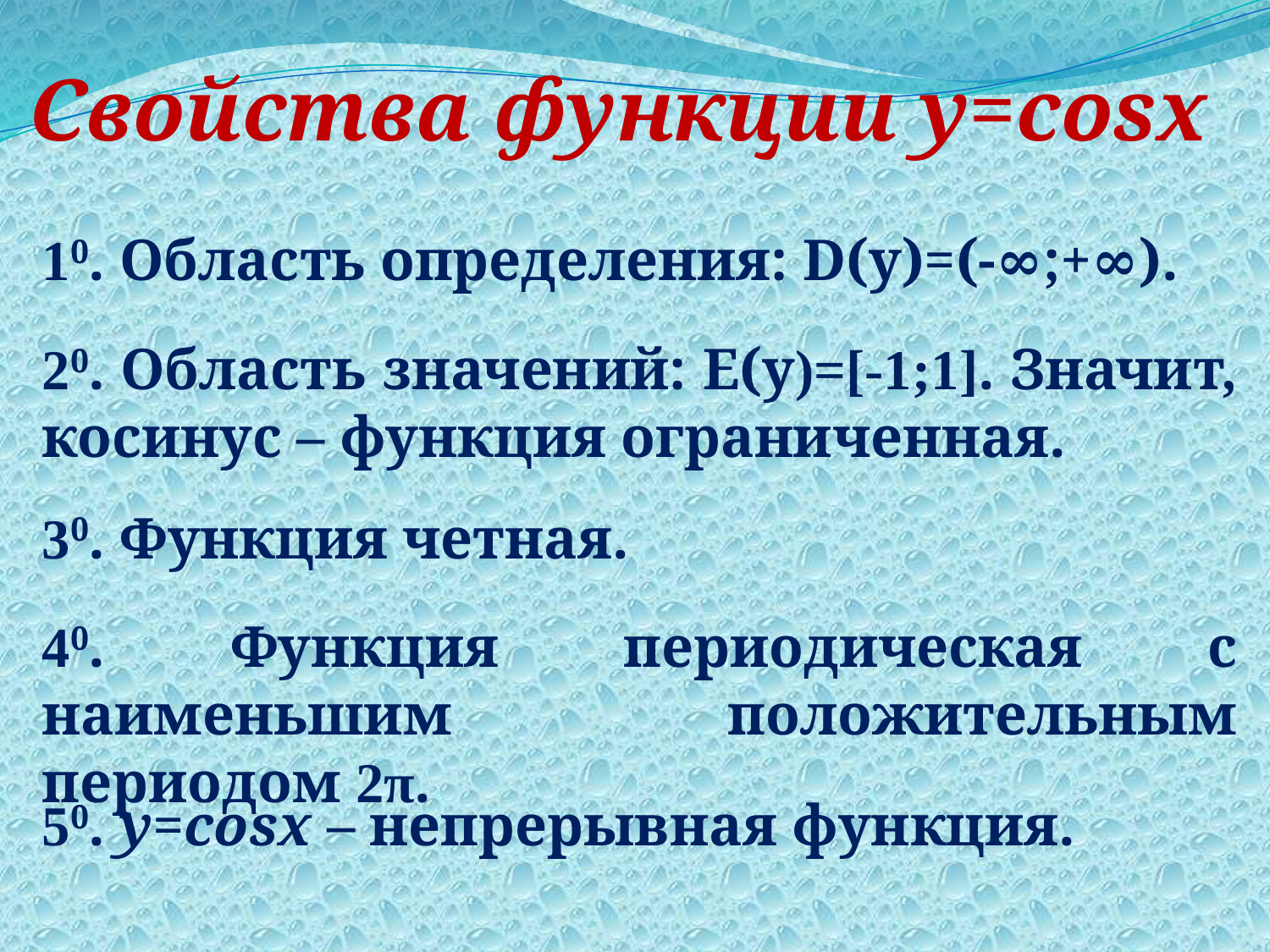

Свойства функции y=cosx
10. Область определения: D(y)=(-∞;+∞).
20. Область значений: E(y)=[-1;1]. Значит, косинус – функция ограниченная.
30. Функция четная.
40. Функция периодическая с наименьшим положительным периодом 2π.
50. y=cosx – непрерывная функция.